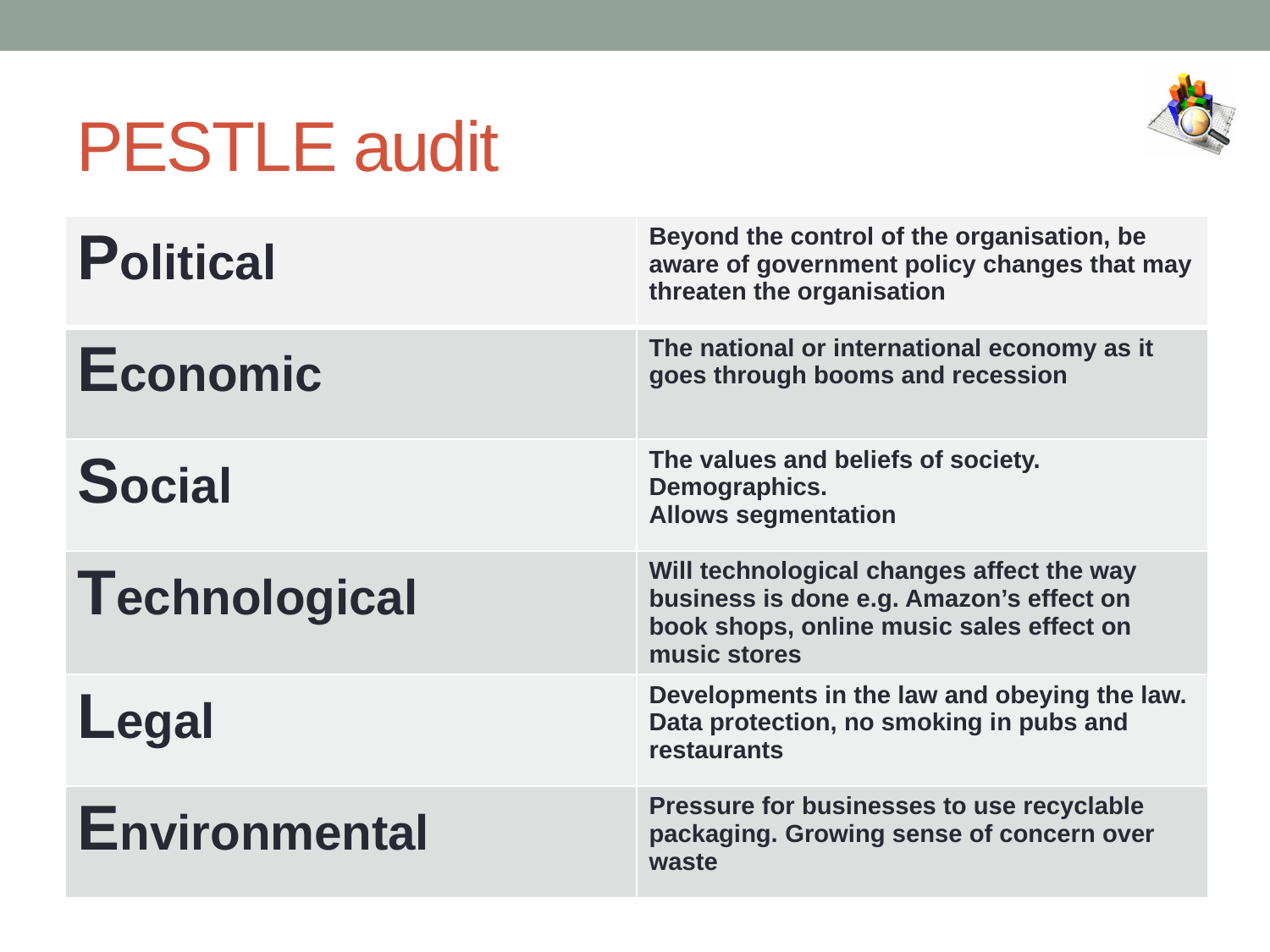

# PESTLE audit
| Political | Beyond the control of the organisation, be aware of government policy changes that may threaten the organisation |
| --- | --- |
| Economic | The national or international economy as it goes through booms and recession |
| Social | The values and beliefs of society. Demographics. Allows segmentation |
| Technological | Will technological changes affect the way business is done e.g. Amazon’s effect on book shops, online music sales effect on music stores |
| Legal | Developments in the law and obeying the law. Data protection, no smoking in pubs and restaurants |
| Environmental | Pressure for businesses to use recyclable packaging. Growing sense of concern over waste |